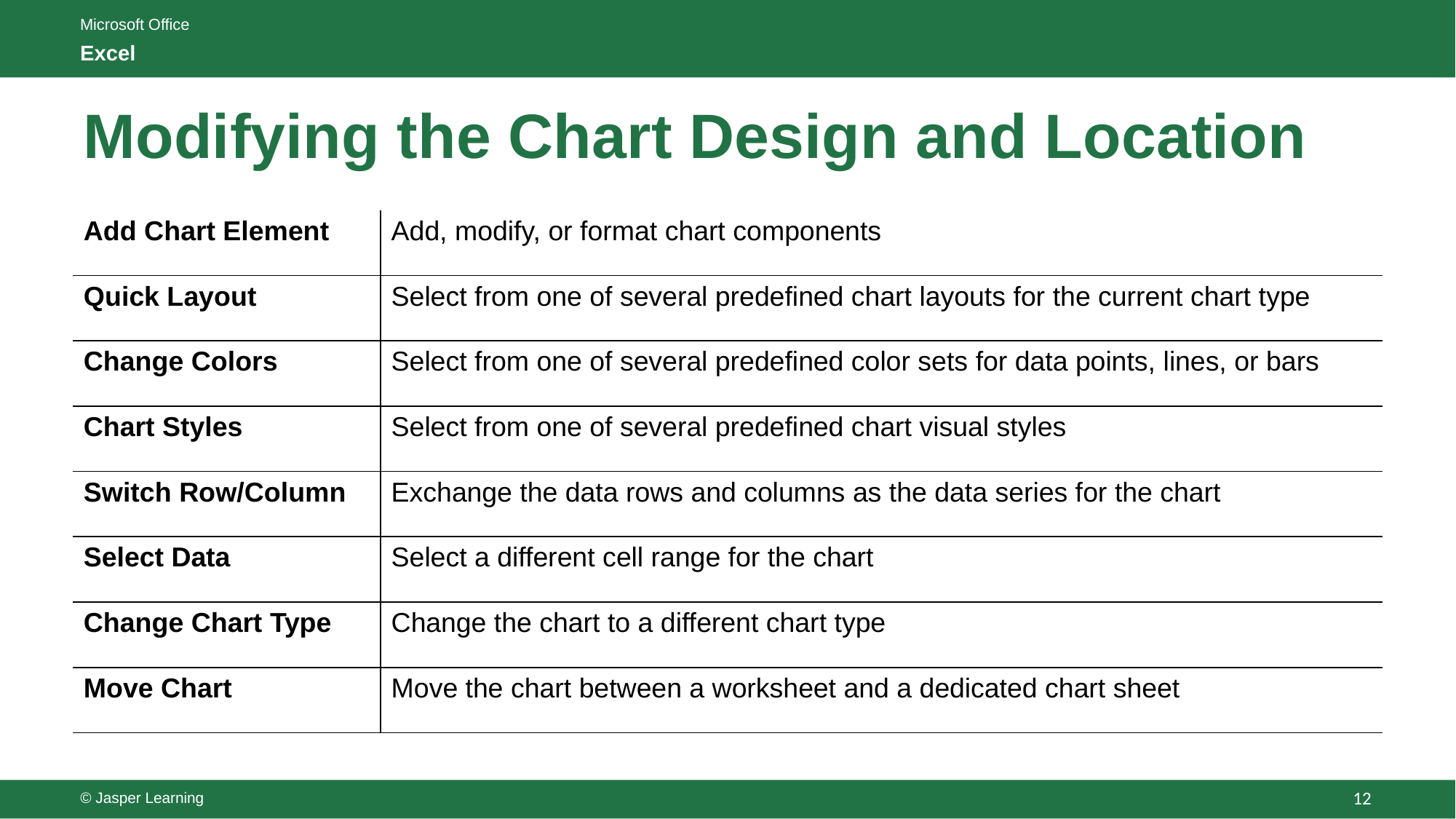

# Modifying the Chart Design and Location
| Add Chart Element | Add, modify, or format chart components |
| --- | --- |
| Quick Layout | Select from one of several predefined chart layouts for the current chart type |
| Change Colors | Select from one of several predefined color sets for data points, lines, or bars |
| Chart Styles | Select from one of several predefined chart visual styles |
| Switch Row/Column | Exchange the data rows and columns as the data series for the chart |
| Select Data | Select a different cell range for the chart |
| Change Chart Type | Change the chart to a different chart type |
| Move Chart | Move the chart between a worksheet and a dedicated chart sheet |
© Jasper Learning
12